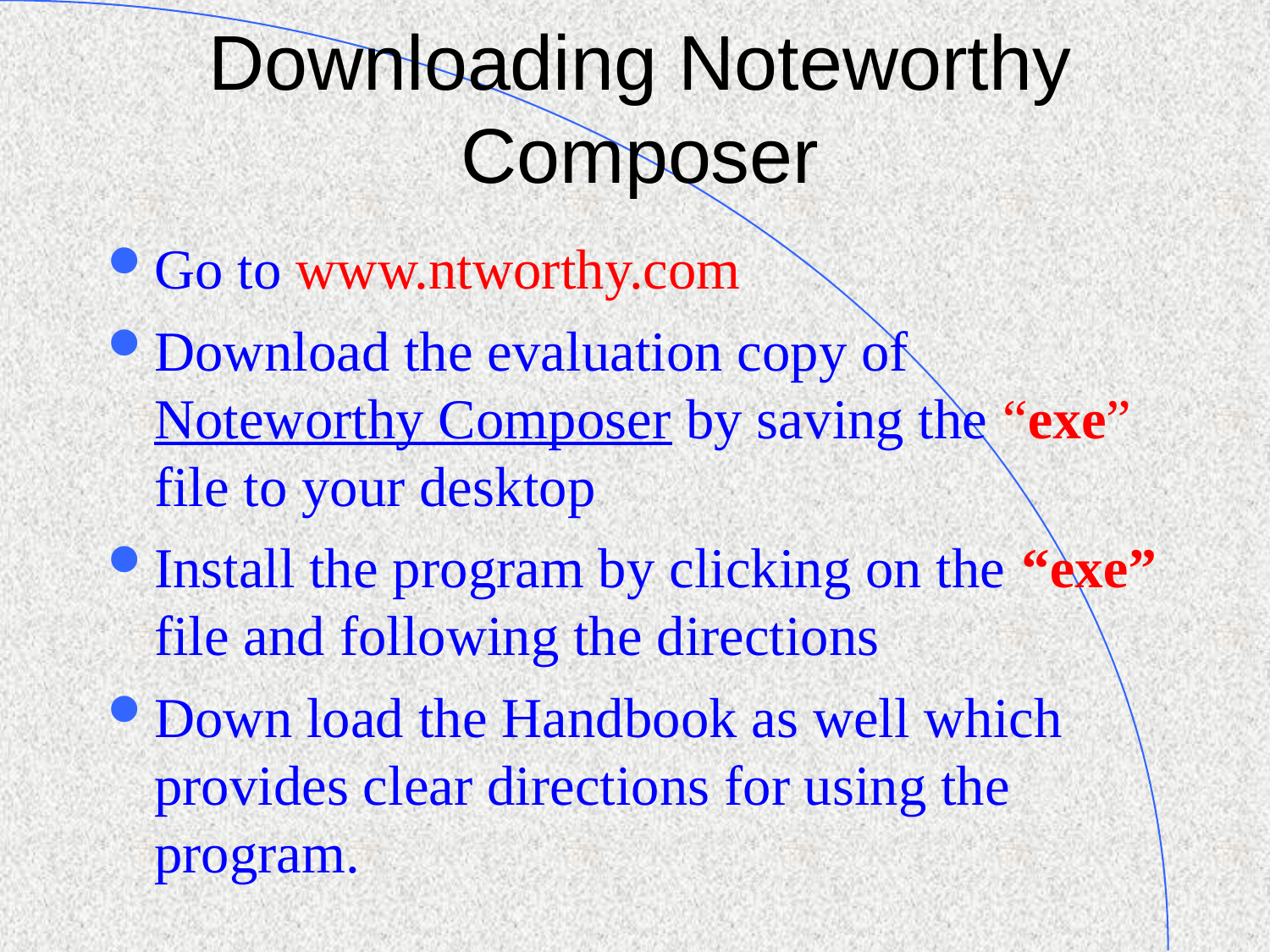

Downloading Noteworthy Composer
Go to www.ntworthy.com
Download the evaluation copy of Noteworthy Composer by saving the “exe” file to your desktop
Install the program by clicking on the “exe” file and following the directions
Down load the Handbook as well which provides clear directions for using the program.